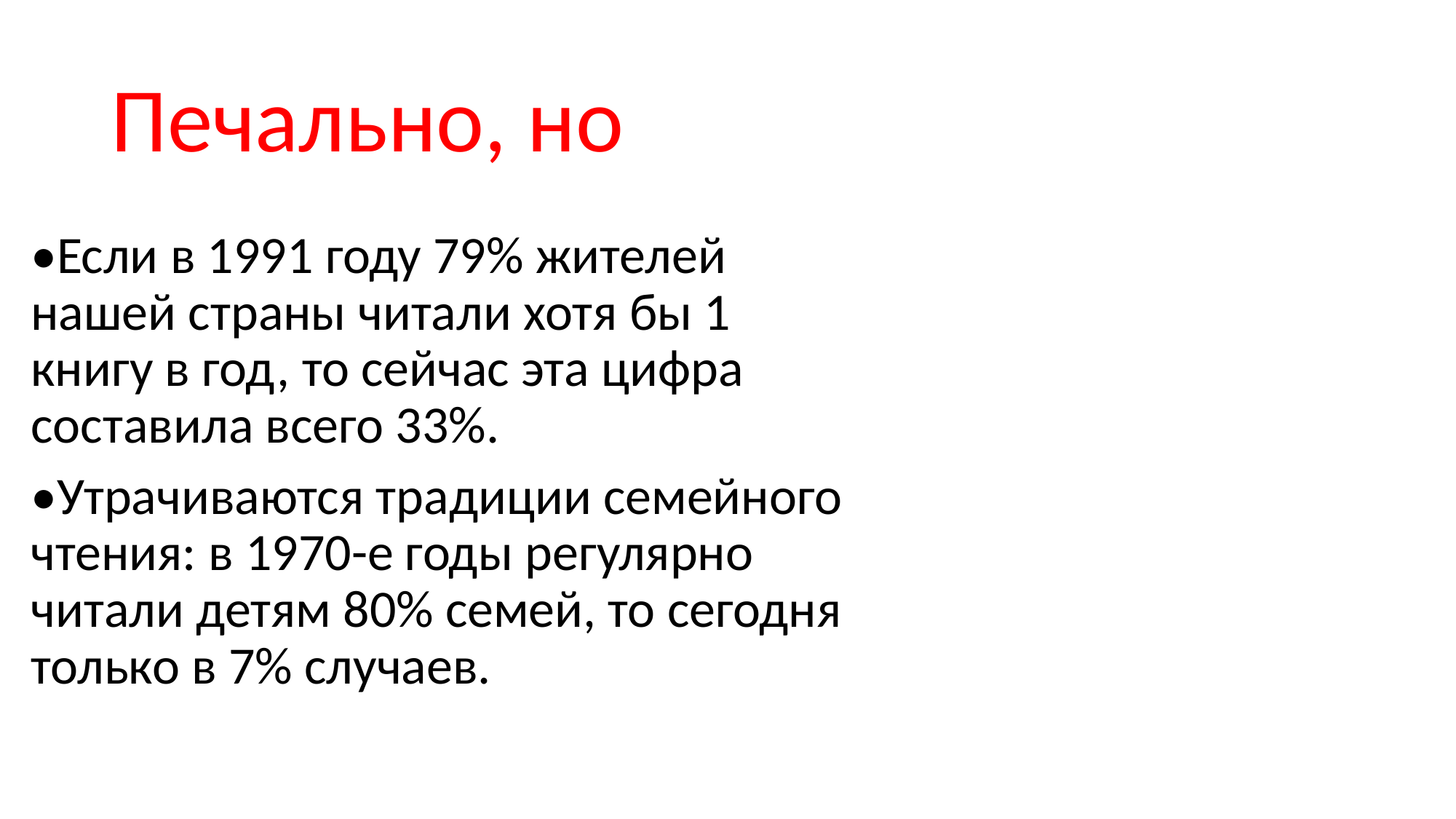

# Печально, но
•Если в 1991 году 79% жителей нашей страны читали хотя бы 1 книгу в год, то сейчас эта цифра составила всего 33%.
•Утрачиваются традиции семейного чтения: в 1970-е годы регулярно читали детям 80% семей, то сегодня только в 7% случаев.